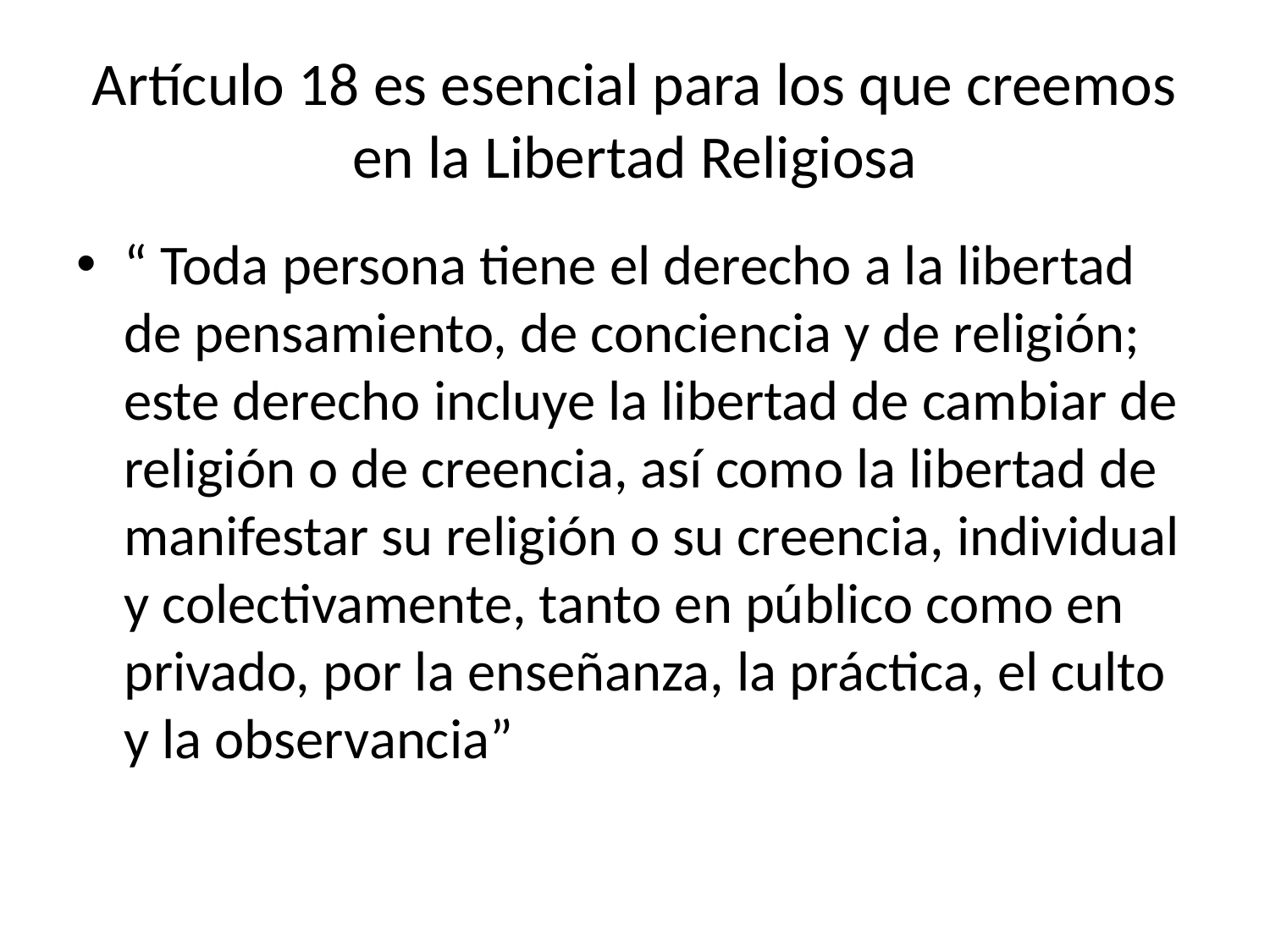

# Artículo 18 es esencial para los que creemos en la Libertad Religiosa
“ Toda persona tiene el derecho a la libertad de pensamiento, de conciencia y de religión; este derecho incluye la libertad de cambiar de religión o de creencia, así como la libertad de manifestar su religión o su creencia, individual y colectivamente, tanto en público como en privado, por la enseñanza, la práctica, el culto y la observancia”